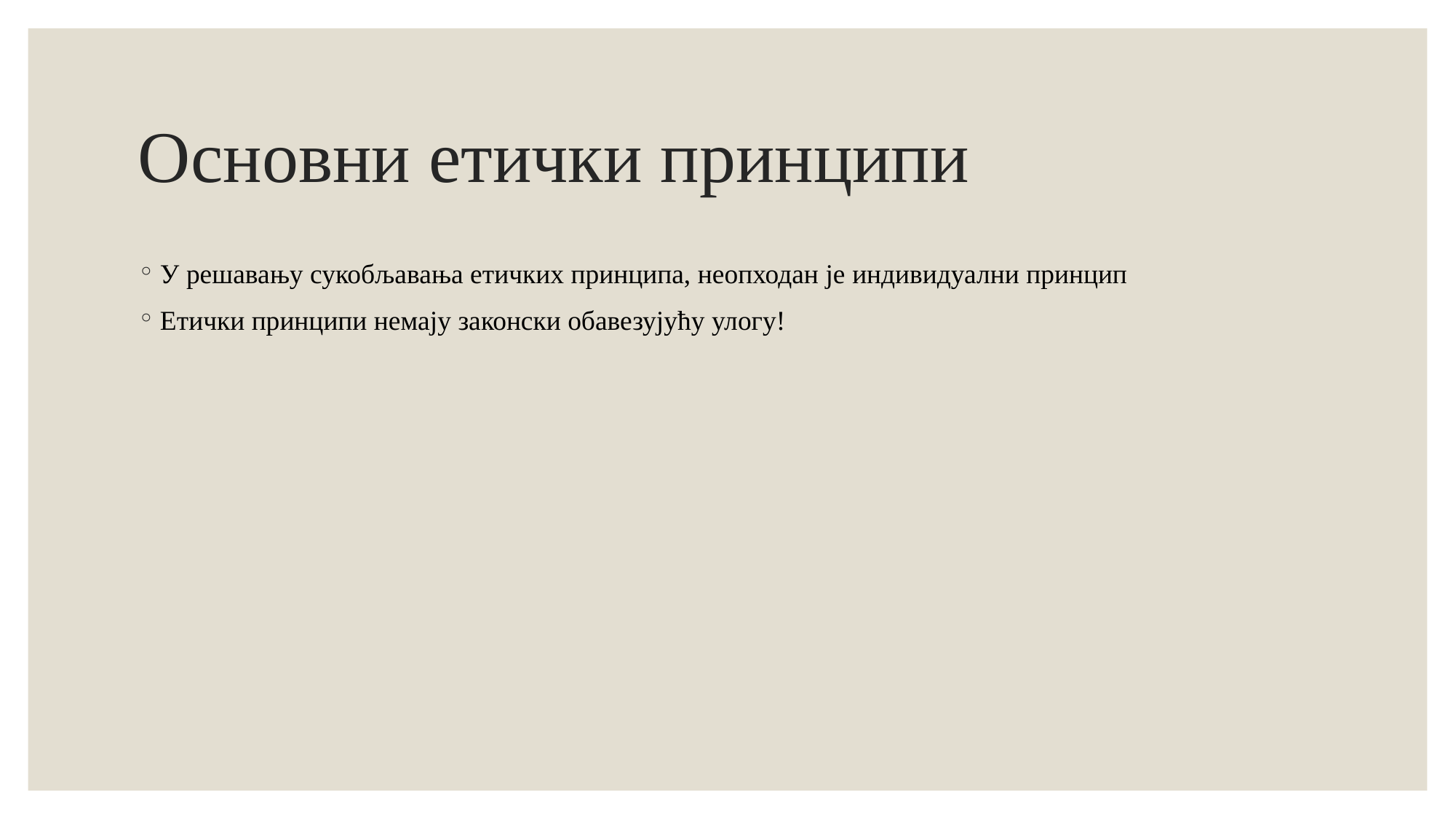

# Основни етички принципи
У решавању сукобљавања етичких принципа, неопходан је индивидуални принцип
Етички принципи немају законски обавезујућу улогу!